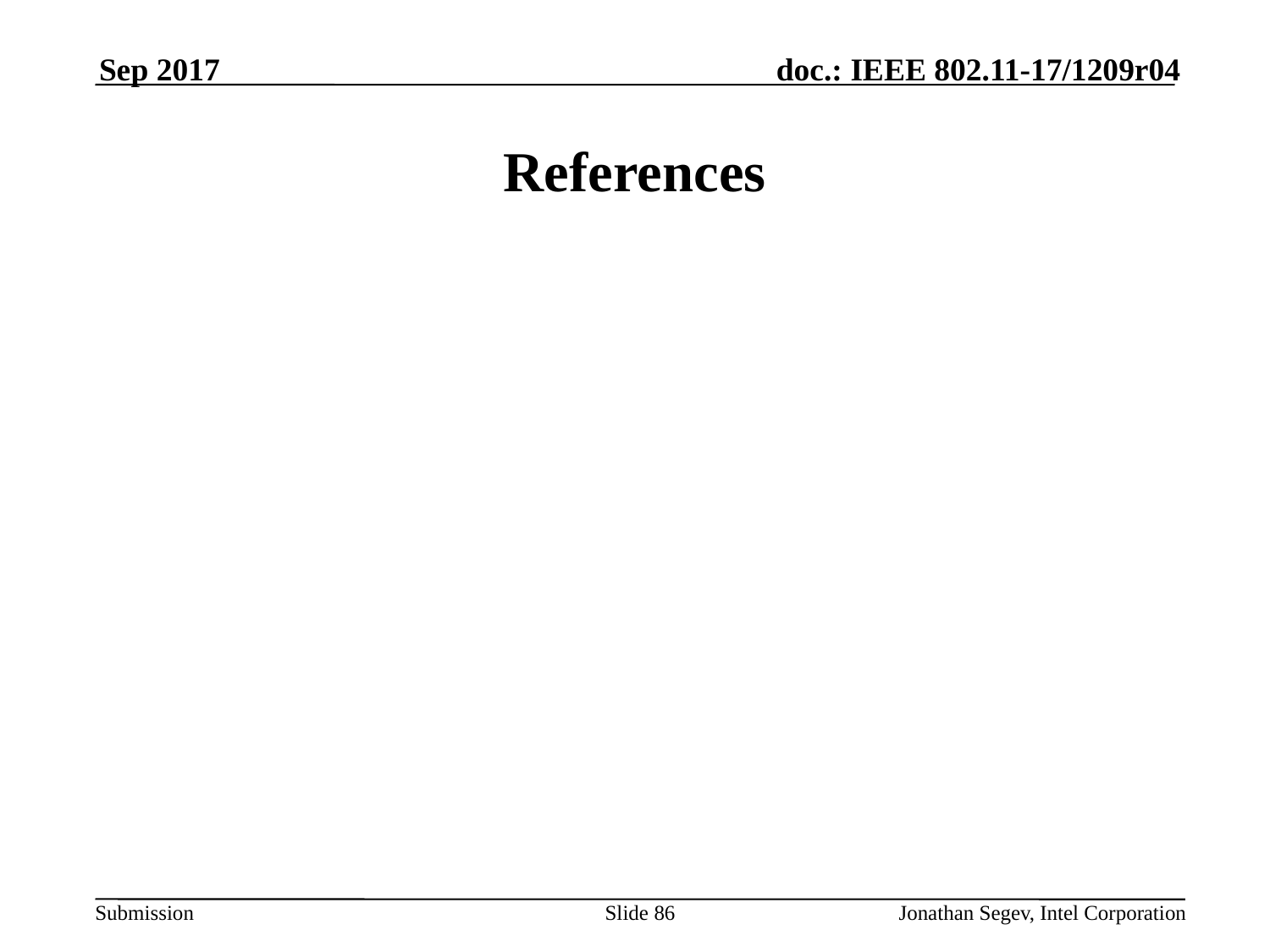

Sep 2017
# References

Slide 86
Jonathan Segev, Intel Corporation